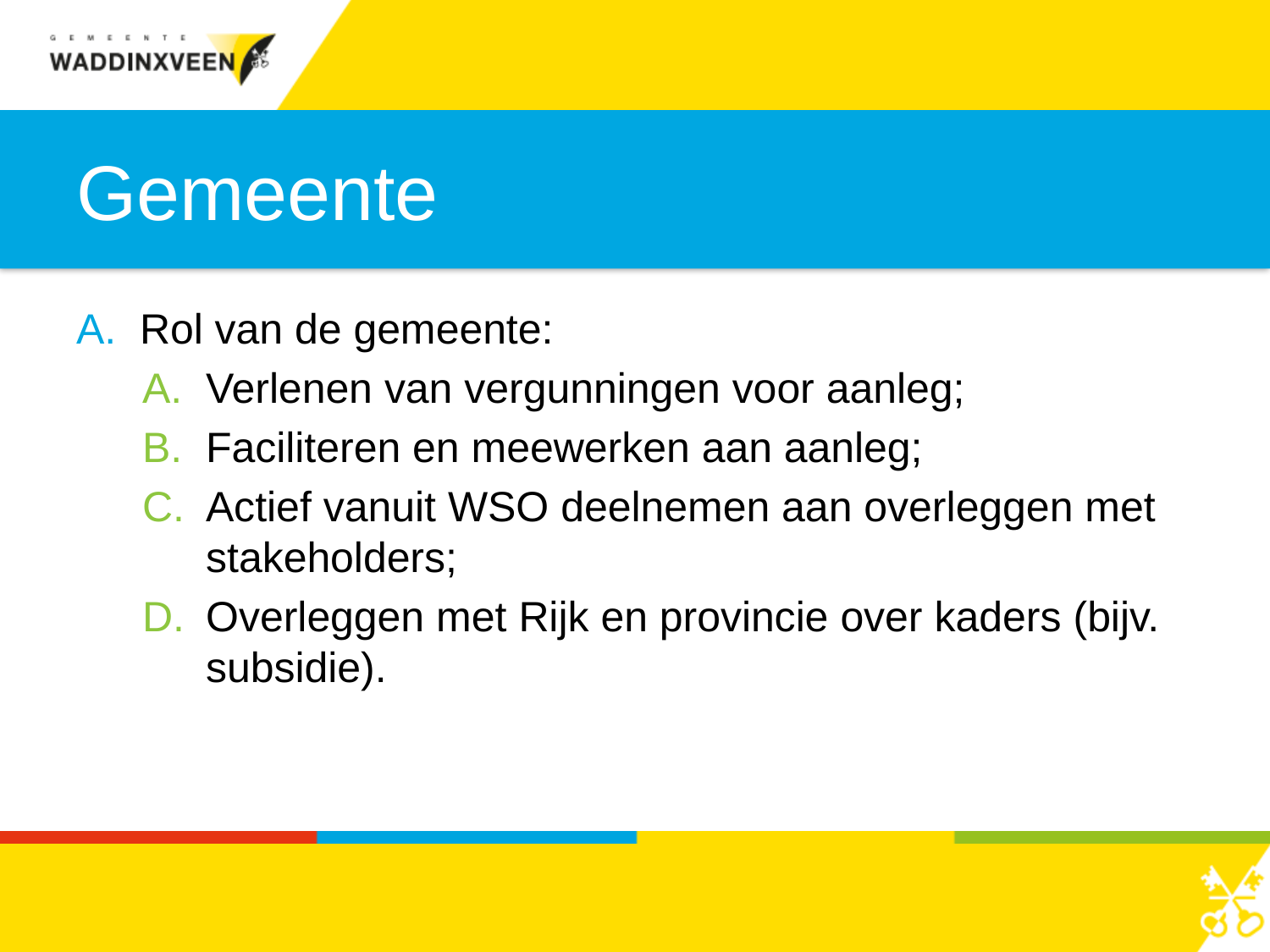

# Gemeente
Rol van de gemeente:
Verlenen van vergunningen voor aanleg;
Faciliteren en meewerken aan aanleg;
Actief vanuit WSO deelnemen aan overleggen met stakeholders;
Overleggen met Rijk en provincie over kaders (bijv. subsidie).